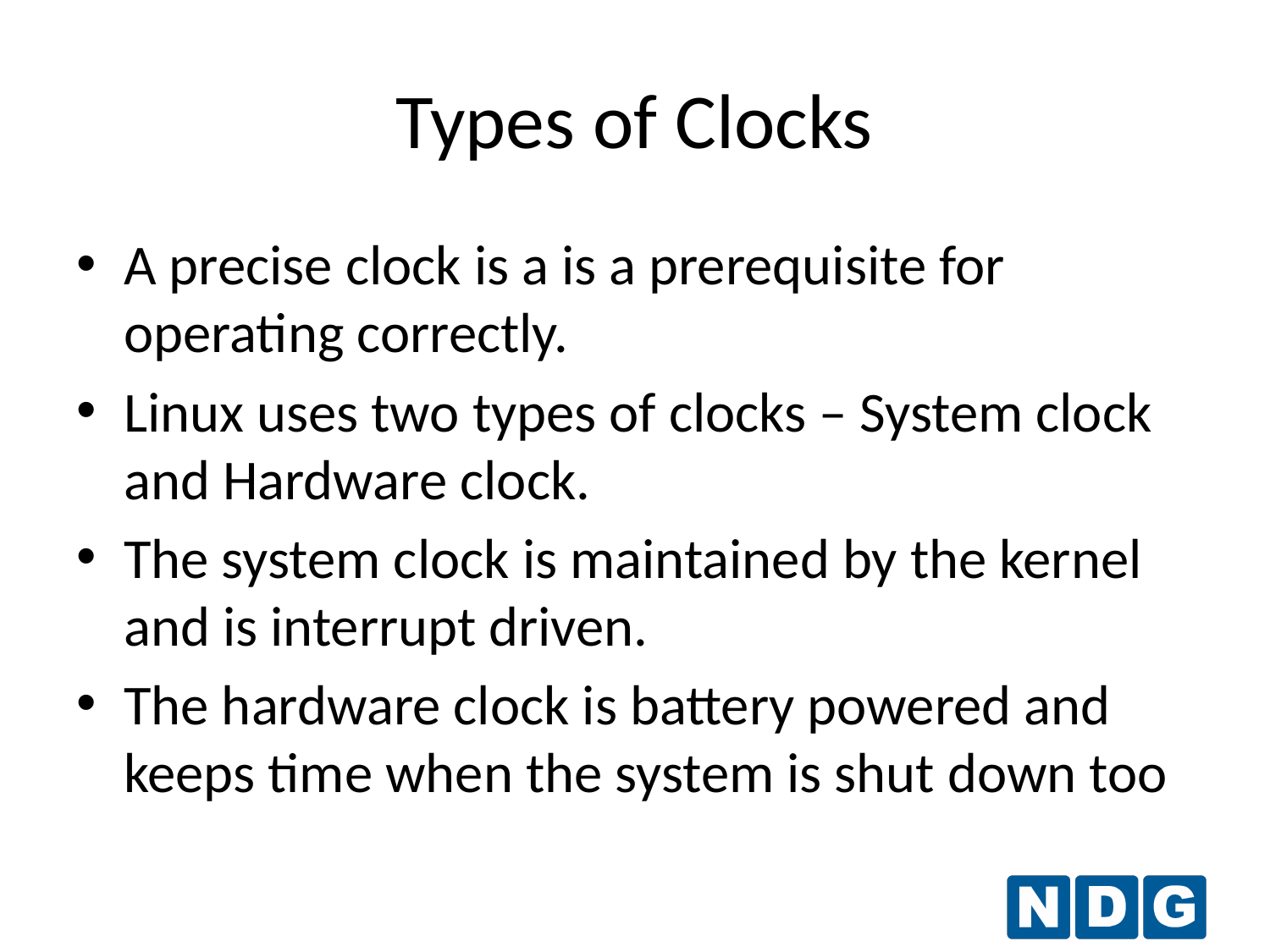

Types of Clocks
A precise clock is a is a prerequisite for operating correctly.
Linux uses two types of clocks – System clock and Hardware clock.
The system clock is maintained by the kernel and is interrupt driven.
The hardware clock is battery powered and keeps time when the system is shut down too